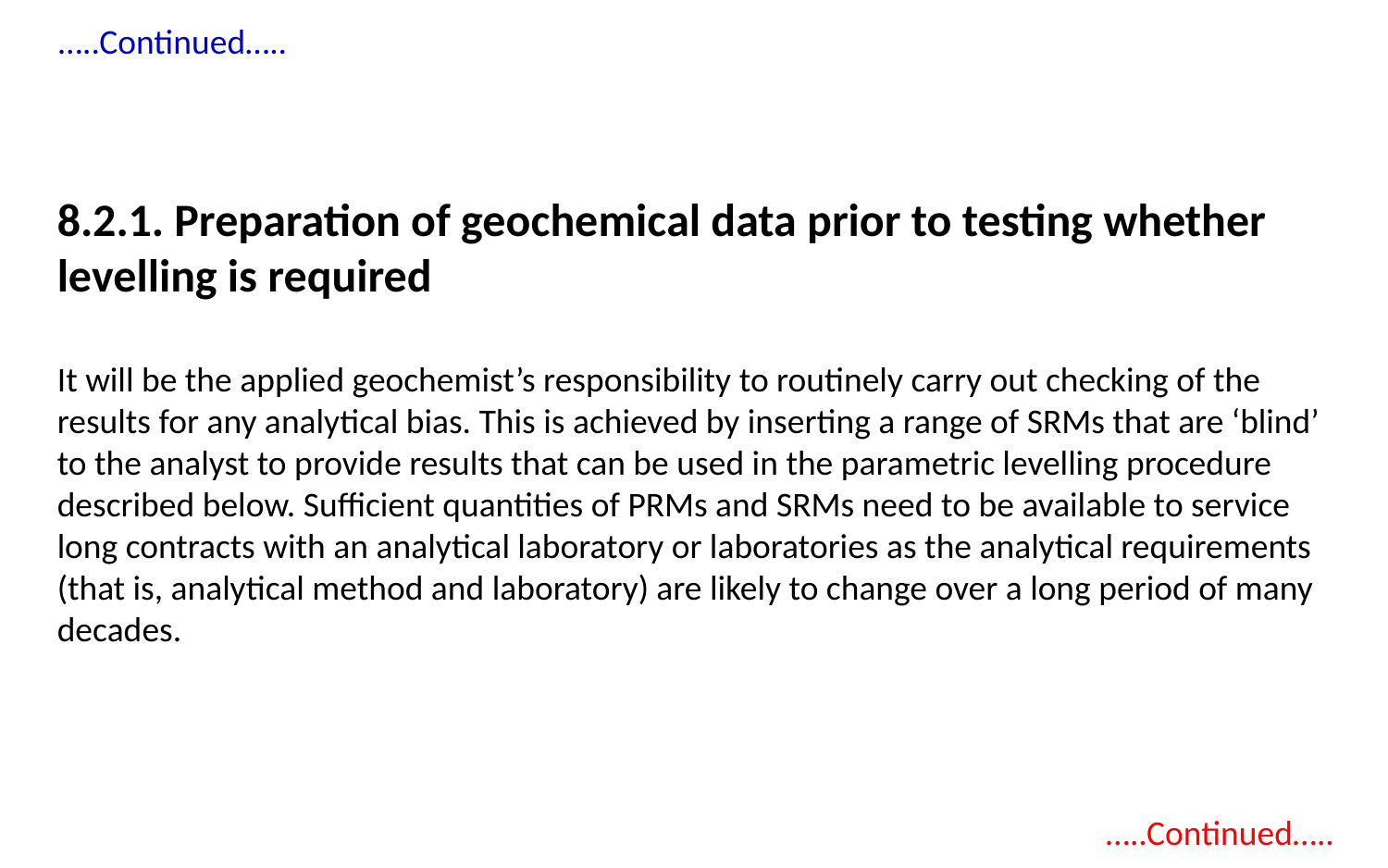

…..Continued…..
8.2.1. Preparation of geochemical data prior to testing whether levelling is required

It will be the applied geochemist’s responsibility to routinely carry out checking of the results for any analytical bias. This is achieved by inserting a range of SRMs that are ‘blind’ to the analyst to provide results that can be used in the parametric levelling procedure described below. Sufficient quantities of PRMs and SRMs need to be available to service long contracts with an analytical laboratory or laboratories as the analytical requirements (that is, analytical method and laboratory) are likely to change over a long period of many decades.
…..Continued…..